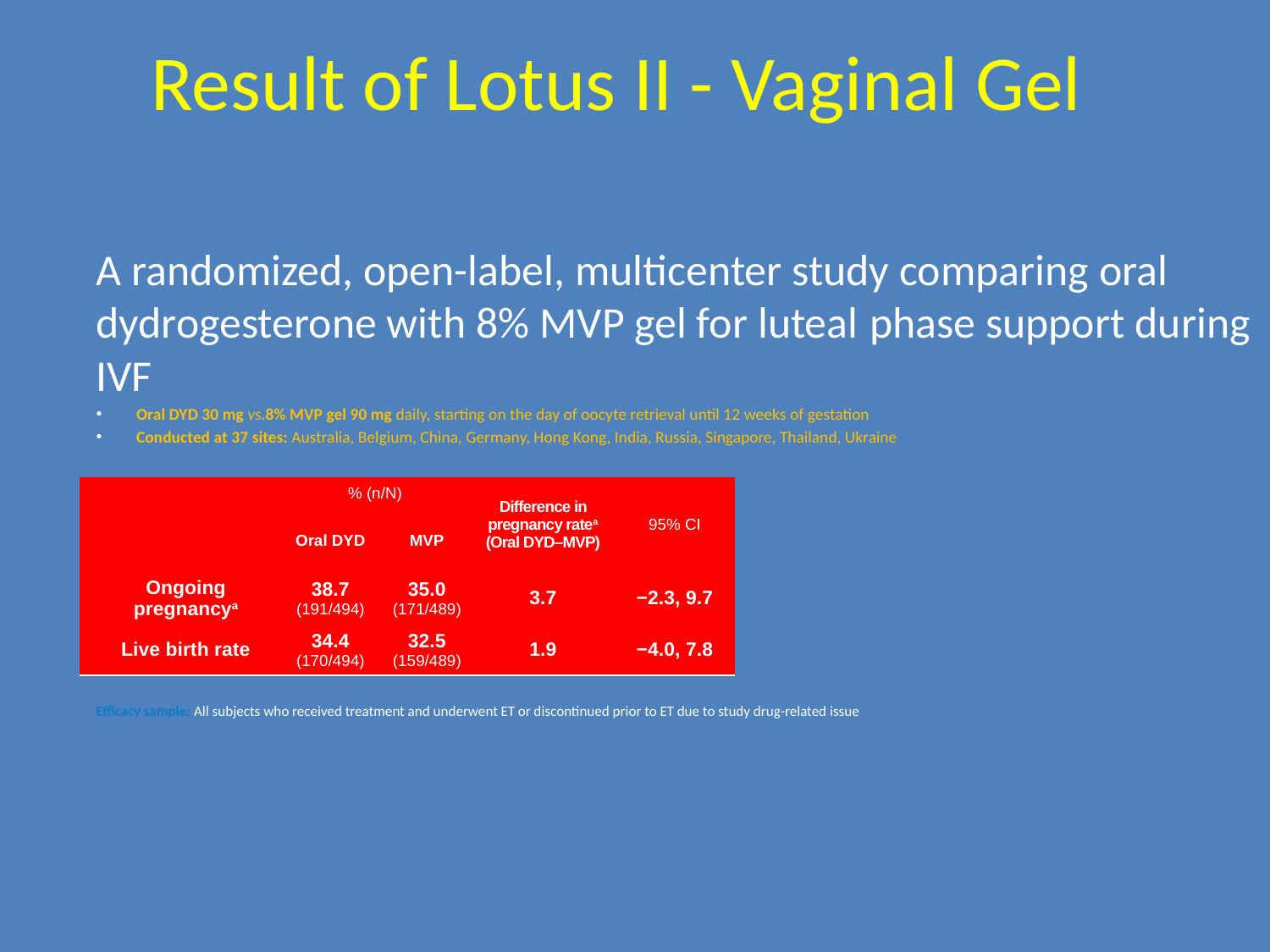

# Result of Lotus II - Vaginal Gel
A randomized, open-label, multicenter study comparing oral dydrogesterone with 8% MVP gel for luteal phase support during IVF
Oral DYD 30 mg vs.8% MVP gel 90 mg daily, starting on the day of oocyte retrieval until 12 weeks of gestation
Conducted at 37 sites: Australia, Belgium, China, Germany, Hong Kong, India, Russia, Singapore, Thailand, Ukraine

Efficacy sample: All subjects who received treatment and underwent ET or discontinued prior to ET due to study drug-related issue

|  | % (n/N) |  | Difference in pregnancy ratea (Oral DYD–MVP) | 95% CI |
| --- | --- | --- | --- | --- |
|  | Oral DYD | MVP |  |  |
| Ongoing pregnancya | 38.7 (191/494) | 35.0 (171/489) | 3.7 | −2.3, 9.7 |
| Live birth rate | 34.4 (170/494) | 32.5 (159/489) | 1.9 | −4.0, 7.8 |